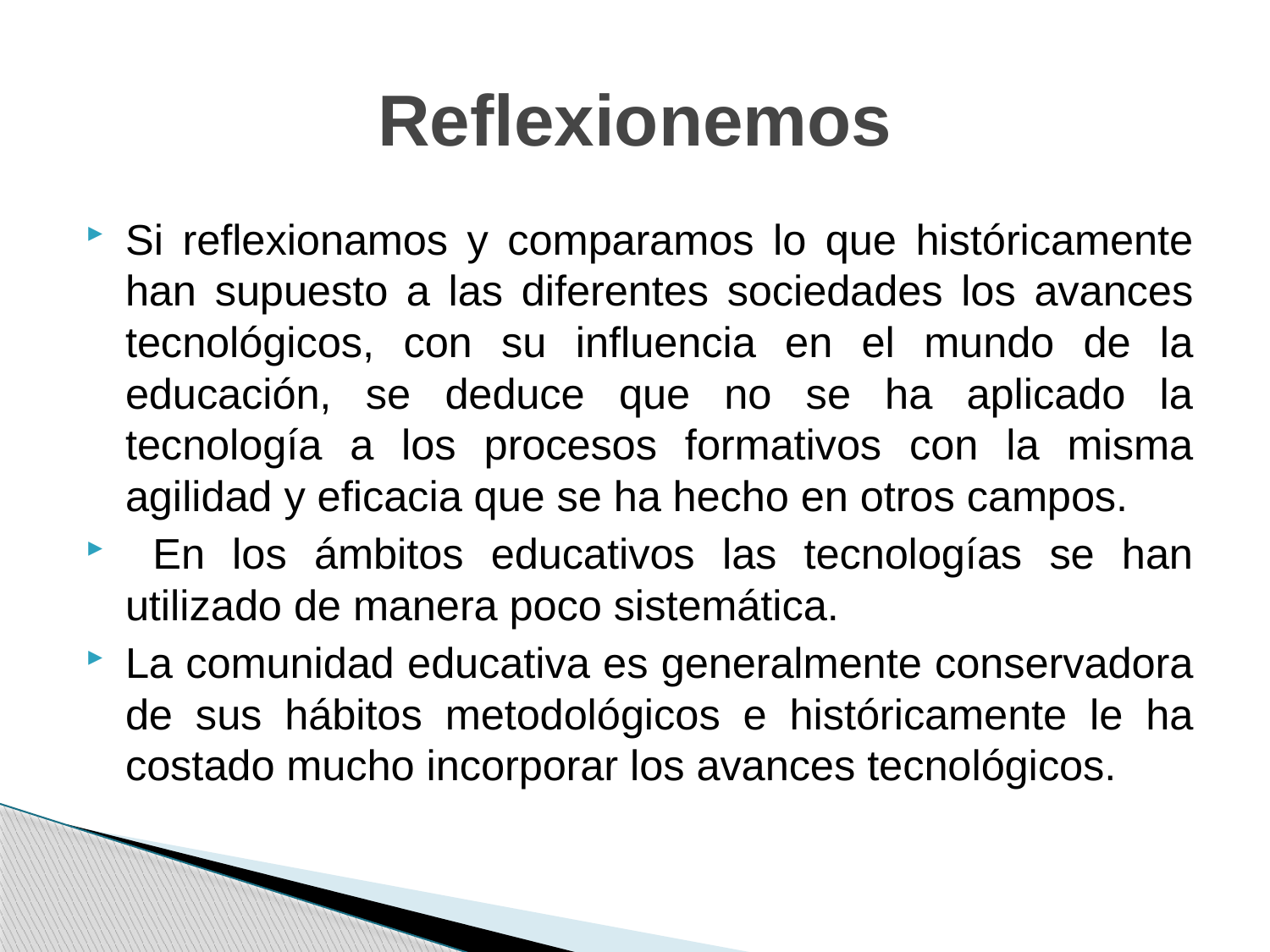

# Reflexionemos
Si reflexionamos y comparamos lo que históricamente han supuesto a las diferentes sociedades los avances tecnológicos, con su influencia en el mundo de la educación, se deduce que no se ha aplicado la tecnología a los procesos formativos con la misma agilidad y eficacia que se ha hecho en otros campos.
 En los ámbitos educativos las tecnologías se han utilizado de manera poco sistemática.
La comunidad educativa es generalmente conservadora de sus hábitos metodológicos e históricamente le ha costado mucho incorporar los avances tecnológicos.